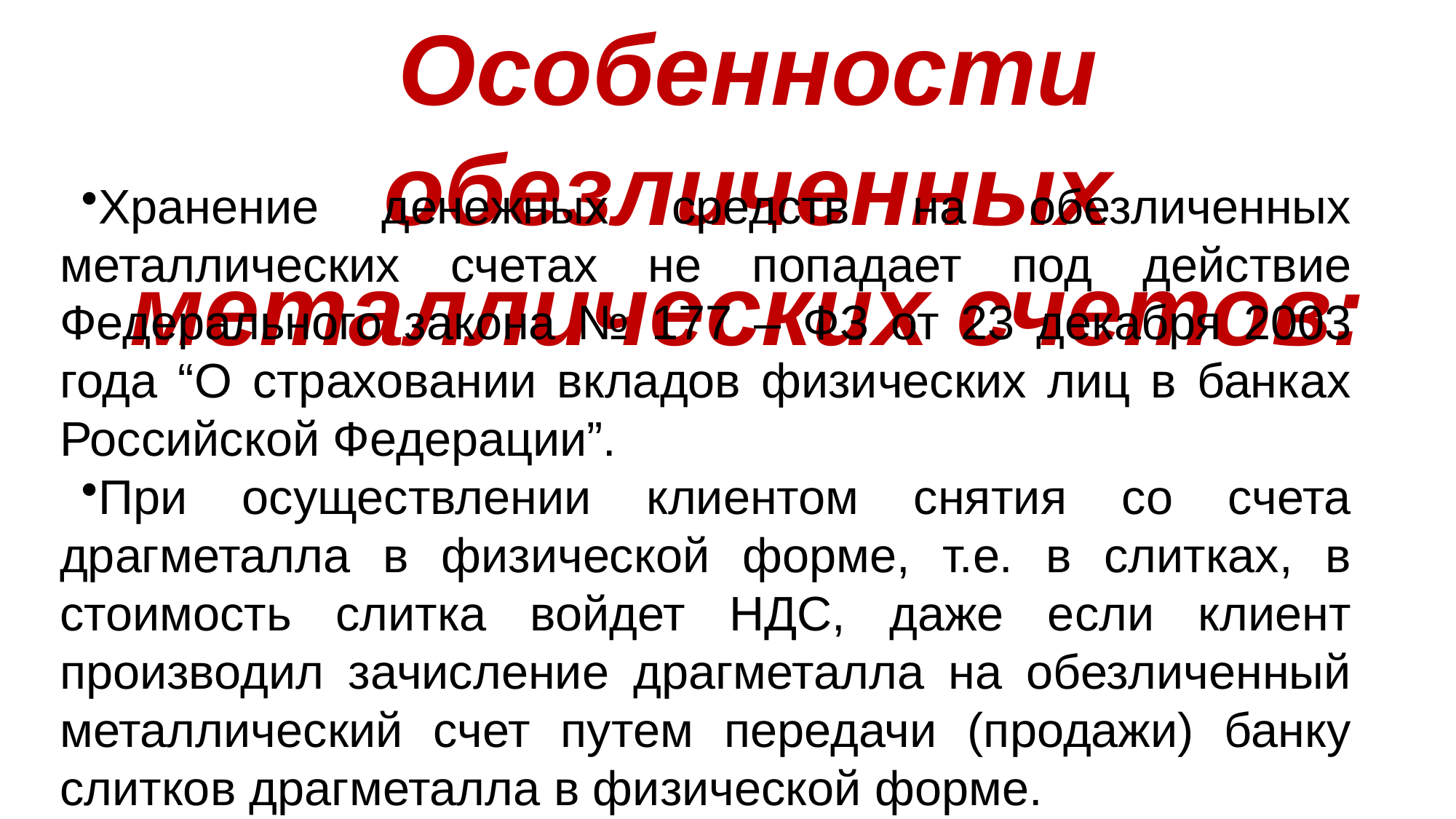

Особенности обезличенных металлических счетов:
Хранение денежных средств на обезличенных металлических счетах не попадает под действие Федерального закона № 177 – ФЗ от 23 декабря 2003 года “О страховании вкладов физических лиц в банках Российской Федерации”.
При осуществлении клиентом снятия со счета драгметалла в физической форме, т.е. в слитках, в стоимость слитка войдет НДС, даже если клиент производил зачисление драгметалла на обезличенный металлический счет путем передачи (продажи) банку слитков драгметалла в физической форме.